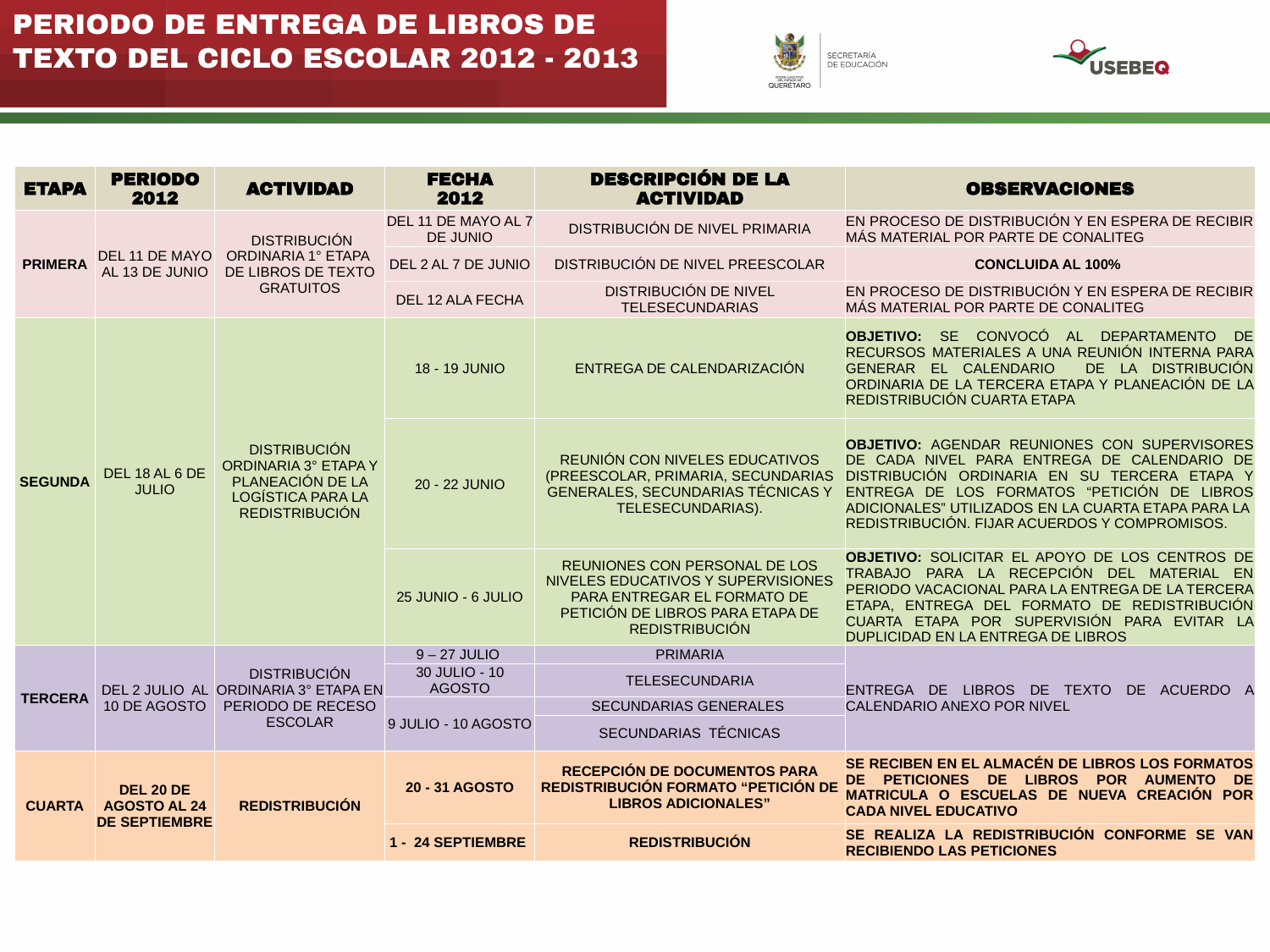

PERIODO DE ENTREGA DE LIBROS DE TEXTO DEL CICLO ESCOLAR 2012 - 2013
| ETAPA | PERIODO 2012 | ACTIVIDAD | FECHA 2012 | DESCRIPCIÓN DE LA ACTIVIDAD | OBSERVACIONES |
| --- | --- | --- | --- | --- | --- |
| PRIMERA | DEL 11 DE MAYO AL 13 DE JUNIO | DISTRIBUCIÓN ORDINARIA 1° ETAPA DE LIBROS DE TEXTO GRATUITOS | DEL 11 DE MAYO AL 7 DE JUNIO | DISTRIBUCIÓN DE NIVEL PRIMARIA | EN PROCESO DE DISTRIBUCIÓN Y EN ESPERA DE RECIBIR MÁS MATERIAL POR PARTE DE CONALITEG |
|  |  |  | DEL 2 AL 7 DE JUNIO | DISTRIBUCIÓN DE NIVEL PREESCOLAR | CONCLUIDA AL 100% |
|  |  |  | DEL 12 ALA FECHA | DISTRIBUCIÓN DE NIVEL TELESECUNDARIAS | EN PROCESO DE DISTRIBUCIÓN Y EN ESPERA DE RECIBIR MÁS MATERIAL POR PARTE DE CONALITEG |
| SEGUNDA | DEL 18 AL 6 DE JULIO | DISTRIBUCIÓN ORDINARIA 3° ETAPA Y PLANEACIÓN DE LA LOGÍSTICA PARA LA REDISTRIBUCIÓN | 18 - 19 JUNIO | ENTREGA DE CALENDARIZACIÓN | OBJETIVO: SE CONVOCÓ AL DEPARTAMENTO DE RECURSOS MATERIALES A UNA REUNIÓN INTERNA PARA GENERAR EL CALENDARIO DE LA DISTRIBUCIÓN ORDINARIA DE LA TERCERA ETAPA Y PLANEACIÓN DE LA REDISTRIBUCIÓN CUARTA ETAPA |
|  |  |  | 20 - 22 JUNIO | REUNIÓN CON NIVELES EDUCATIVOS (PREESCOLAR, PRIMARIA, SECUNDARIAS GENERALES, SECUNDARIAS TÉCNICAS Y TELESECUNDARIAS). | OBJETIVO: AGENDAR REUNIONES CON SUPERVISORES DE CADA NIVEL PARA ENTREGA DE CALENDARIO DE DISTRIBUCIÓN ORDINARIA EN SU TERCERA ETAPA Y ENTREGA DE LOS FORMATOS “PETICIÓN DE LIBROS ADICIONALES” UTILIZADOS EN LA CUARTA ETAPA PARA LA REDISTRIBUCIÓN. FIJAR ACUERDOS Y COMPROMISOS. |
|  |  |  | 25 JUNIO - 6 JULIO | REUNIONES CON PERSONAL DE LOS NIVELES EDUCATIVOS Y SUPERVISIONES PARA ENTREGAR EL FORMATO DE PETICIÓN DE LIBROS PARA ETAPA DE REDISTRIBUCIÓN | OBJETIVO: SOLICITAR EL APOYO DE LOS CENTROS DE TRABAJO PARA LA RECEPCIÓN DEL MATERIAL EN PERIODO VACACIONAL PARA LA ENTREGA DE LA TERCERA ETAPA, ENTREGA DEL FORMATO DE REDISTRIBUCIÓN CUARTA ETAPA POR SUPERVISIÓN PARA EVITAR LA DUPLICIDAD EN LA ENTREGA DE LIBROS |
| TERCERA | DEL 2 JULIO AL 10 DE AGOSTO | DISTRIBUCIÓN ORDINARIA 3° ETAPA EN PERIODO DE RECESO ESCOLAR | 9 – 27 JULIO | PRIMARIA | ENTREGA DE LIBROS DE TEXTO DE ACUERDO A CALENDARIO ANEXO POR NIVEL |
|  |  |  | 30 JULIO - 10 AGOSTO | TELESECUNDARIA |  |
|  |  |  | 9 JULIO - 10 AGOSTO | SECUNDARIAS GENERALES |  |
|  |  |  |  | SECUNDARIAS TÉCNICAS |  |
| CUARTA | DEL 20 DE AGOSTO AL 24 DE SEPTIEMBRE | REDISTRIBUCIÓN | 20 - 31 AGOSTO | RECEPCIÓN DE DOCUMENTOS PARA REDISTRIBUCIÓN FORMATO “PETICIÓN DE LIBROS ADICIONALES” | SE RECIBEN EN EL ALMACÉN DE LIBROS LOS FORMATOS DE PETICIONES DE LIBROS POR AUMENTO DE MATRICULA O ESCUELAS DE NUEVA CREACIÓN POR CADA NIVEL EDUCATIVO |
|  |  |  | 1 - 24 SEPTIEMBRE | REDISTRIBUCIÓN | SE REALIZA LA REDISTRIBUCIÓN CONFORME SE VAN RECIBIENDO LAS PETICIONES |